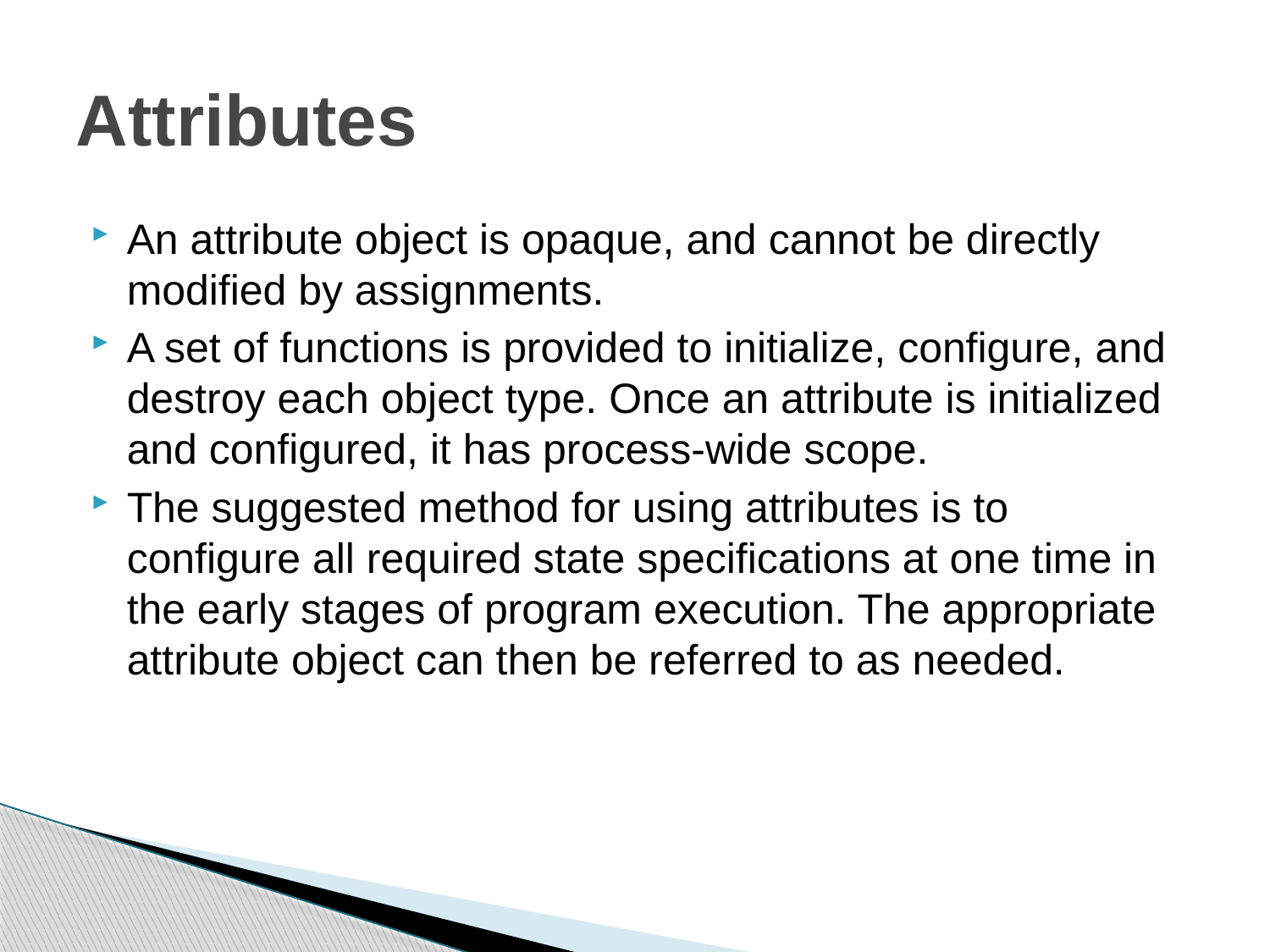

# Attributes
An attribute object is opaque, and cannot be directly modified by assignments.
A set of functions is provided to initialize, configure, and destroy each object type. Once an attribute is initialized and configured, it has process-wide scope.
The suggested method for using attributes is to configure all required state specifications at one time in the early stages of program execution. The appropriate attribute object can then be referred to as needed.